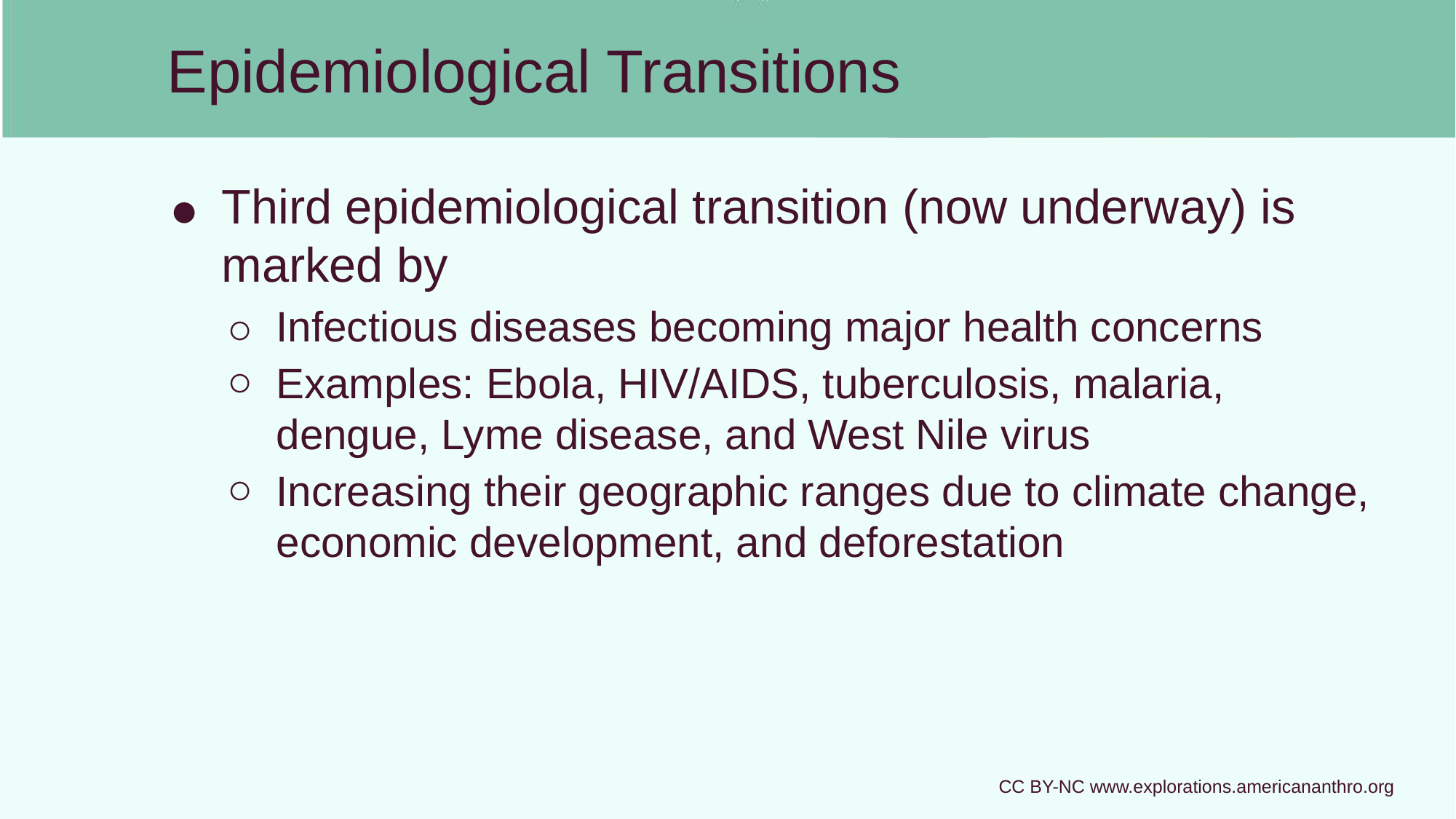

# Epidemiological Transitions
Third epidemiological transition (now underway) is marked by
Infectious diseases becoming major health concerns
Examples: Ebola, HIV/AIDS, tuberculosis, malaria, dengue, Lyme disease, and West Nile virus
Increasing their geographic ranges due to climate change, economic development, and deforestation